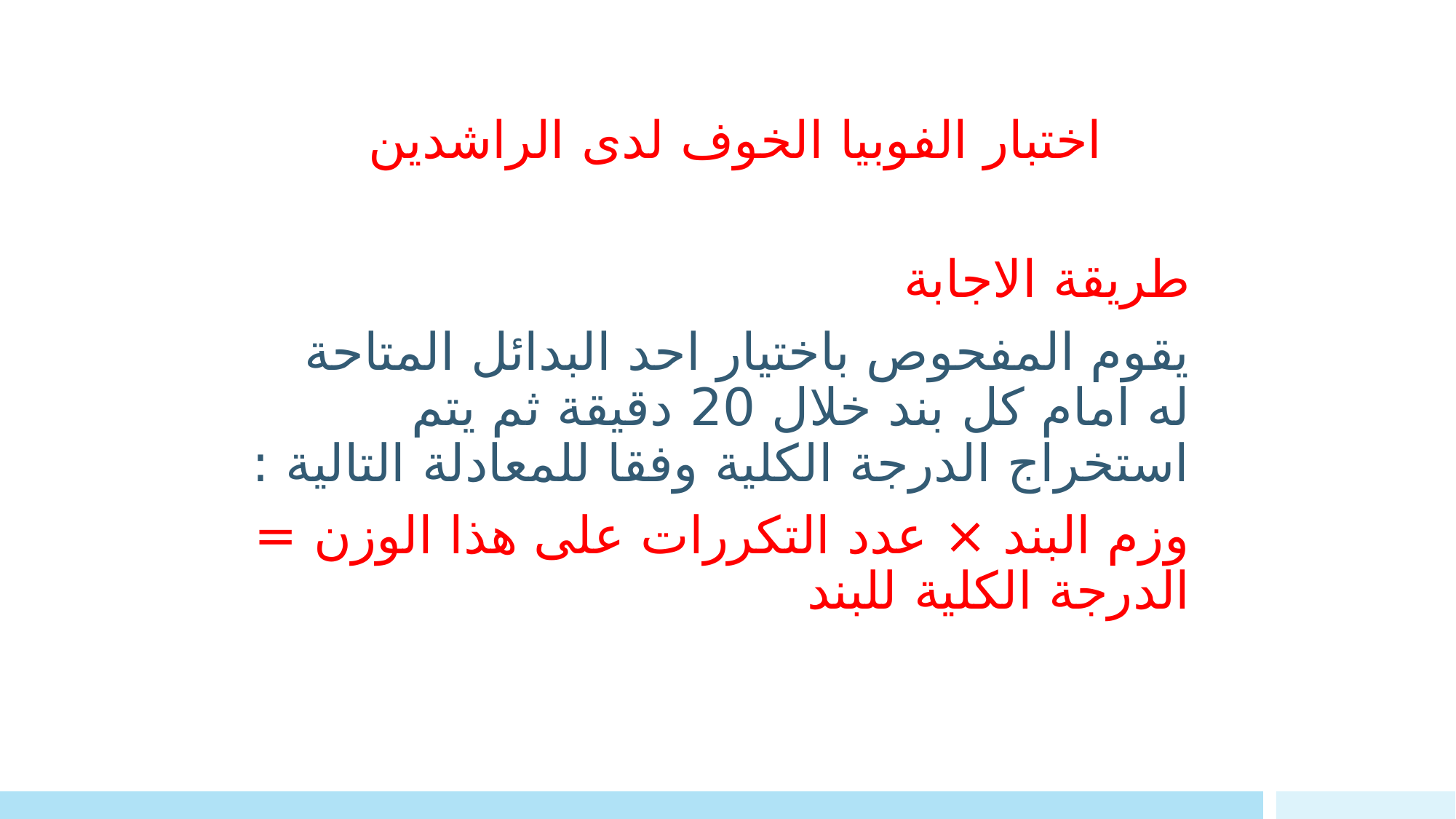

# اختبار الفوبيا الخوف لدى الراشدين

طريقة الاجابة
يقوم المفحوص باختيار احد البدائل المتاحة له امام كل بند خلال 20 دقيقة ثم يتم استخراج الدرجة الكلية وفقا للمعادلة التالية :
وزم البند × عدد التكررات على هذا الوزن = الدرجة الكلية للبند